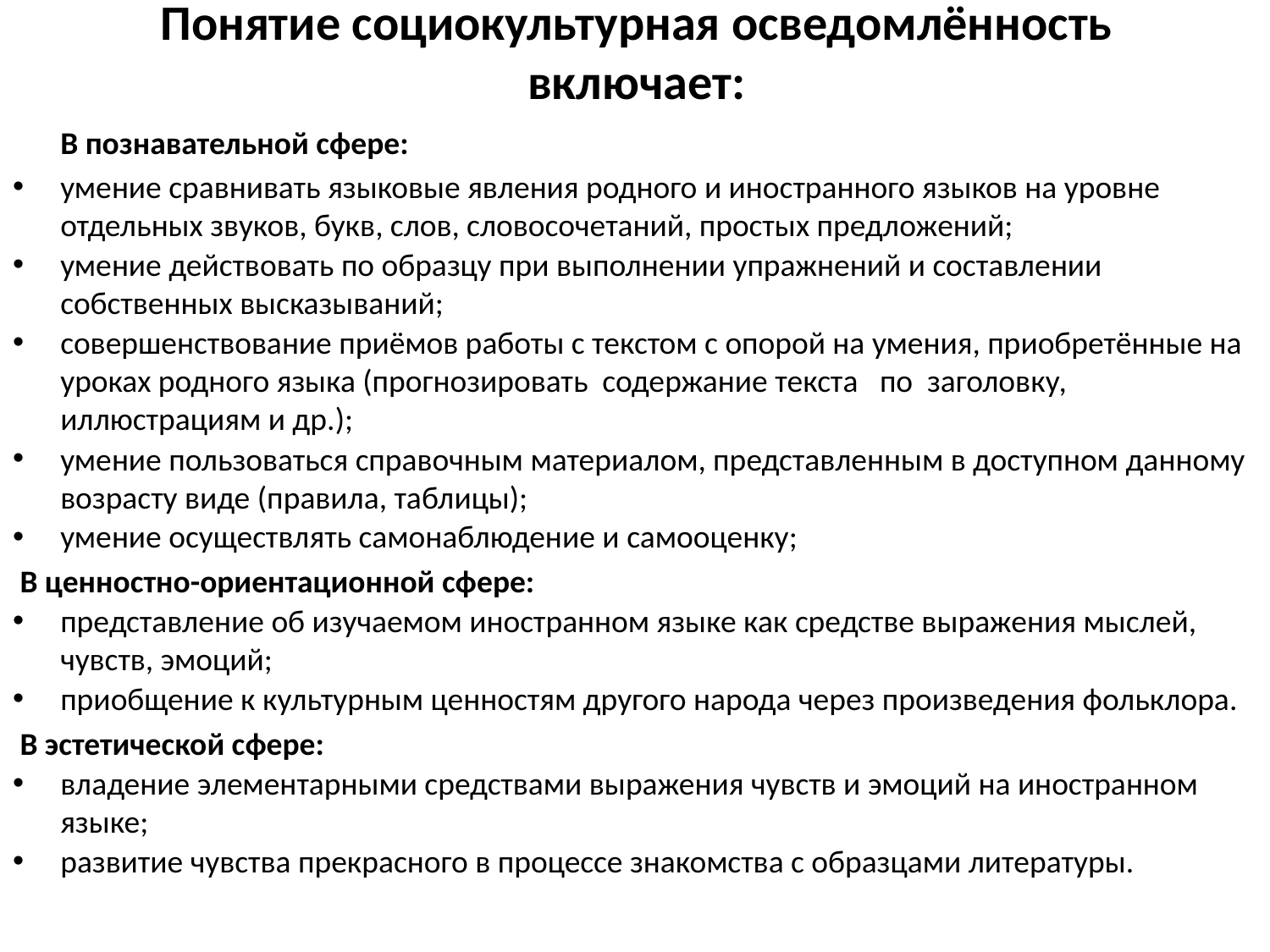

# Понятие социокультурная осведомлённость включает:
В познавательной сфере:
умение сравнивать языковые явления родного и иностранного языков на уровне отдельных звуков, букв, слов, словосочетаний, простых предложений;
умение действовать по образцу при выполнении упражнений и составлении собственных высказываний;
совершенствование приёмов работы с текстом с опорой на умения, приобретённые на уроках родного языка (прогнозировать  содержание текста   по  заголовку,   иллюстрациям и др.);
умение пользоваться справочным материалом, представленным в доступном данному возрасту виде (правила, таблицы);
умение осуществлять самонаблюдение и самооценку;
 В ценностно-ориентационной сфере:
представление об изучаемом иностранном языке как средстве выражения мыслей, чувств, эмоций;
приобщение к культурным ценностям другого народа через произведения фольклора.
 В эстетической сфере:
владение элементарными средствами выражения чувств и эмоций на иностранном языке;
развитие чувства прекрасного в процессе знакомства с образцами литературы.